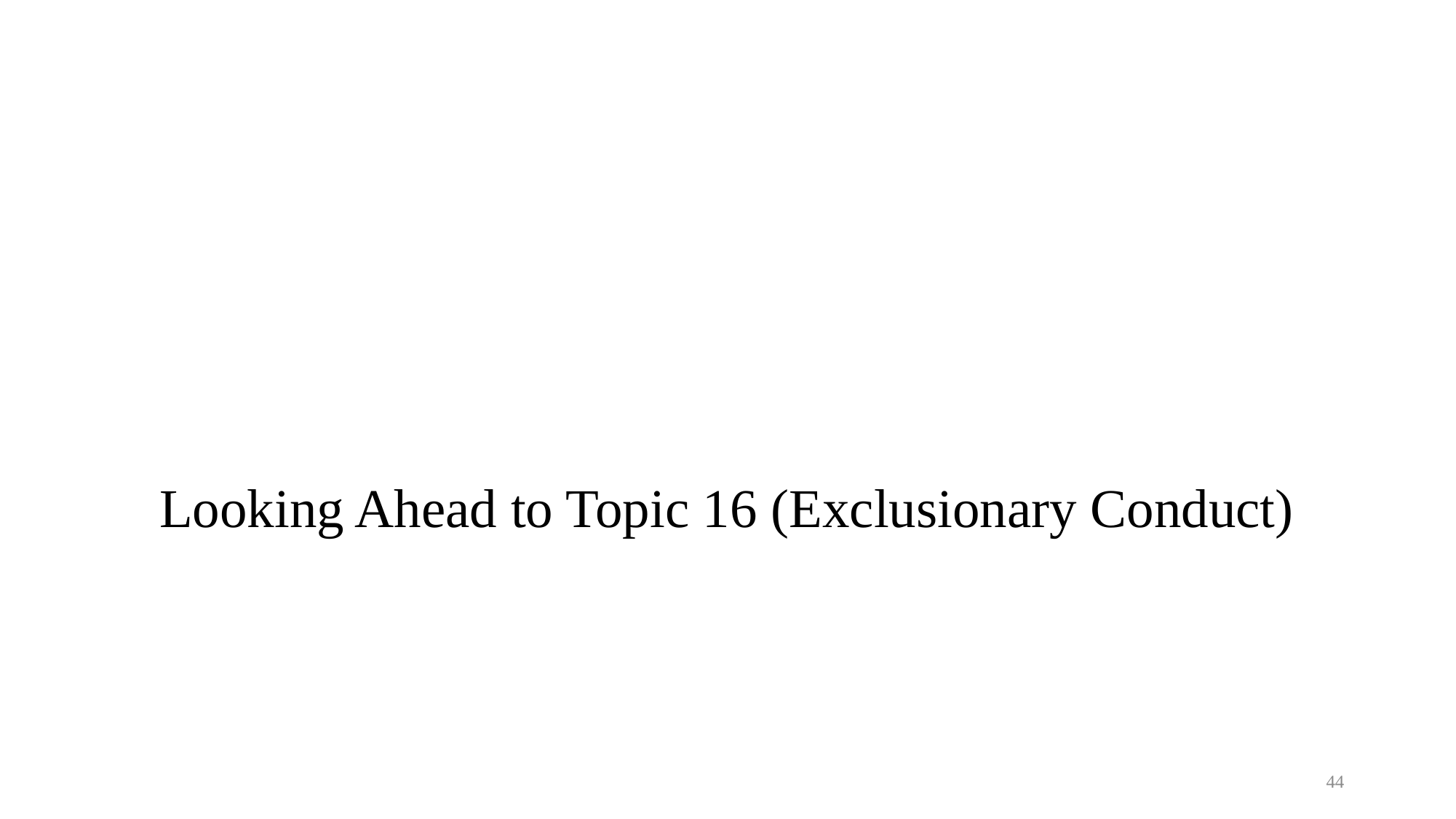

# Looking Ahead to Topic 16 (Exclusionary Conduct)

44